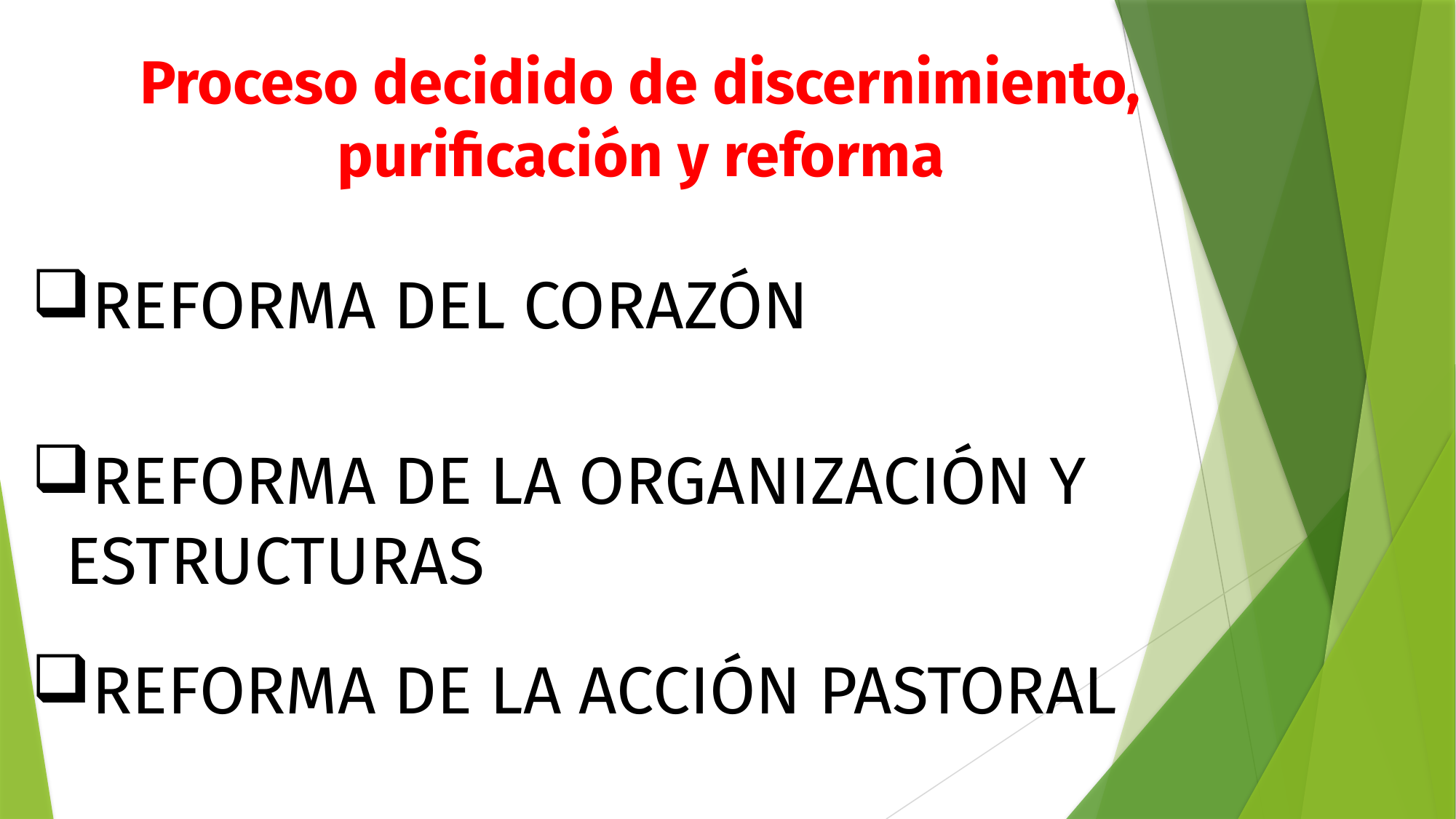

Proceso decidido de discernimiento, purificación y reforma
REFORMA DEL CORAZÓN
REFORMA DE LA ORGANIZACIÓN Y ESTRUCTURAS
REFORMA DE LA ACCIÓN PASTORAL